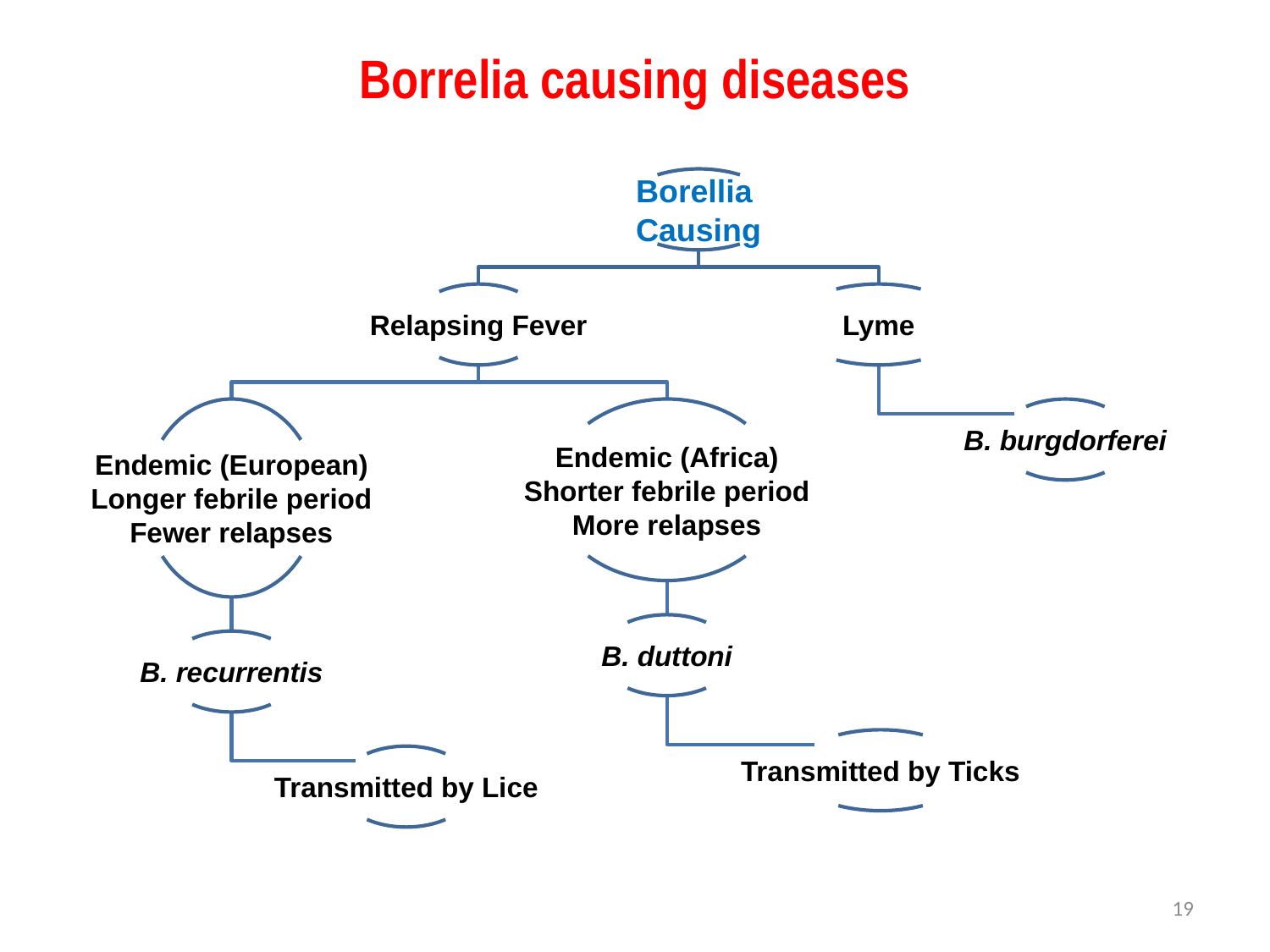

# Borrelia causing diseases
Borellia
Causing
Relapsing Fever
Endemic (European)
Longer febrile period
Fewer relapses
B. recurrentis
Transmitted by Lice
Endemic (Africa)
Shorter febrile period
More relapses
B. duttoni
Transmitted by Ticks
Lyme
B. burgdorferei

19